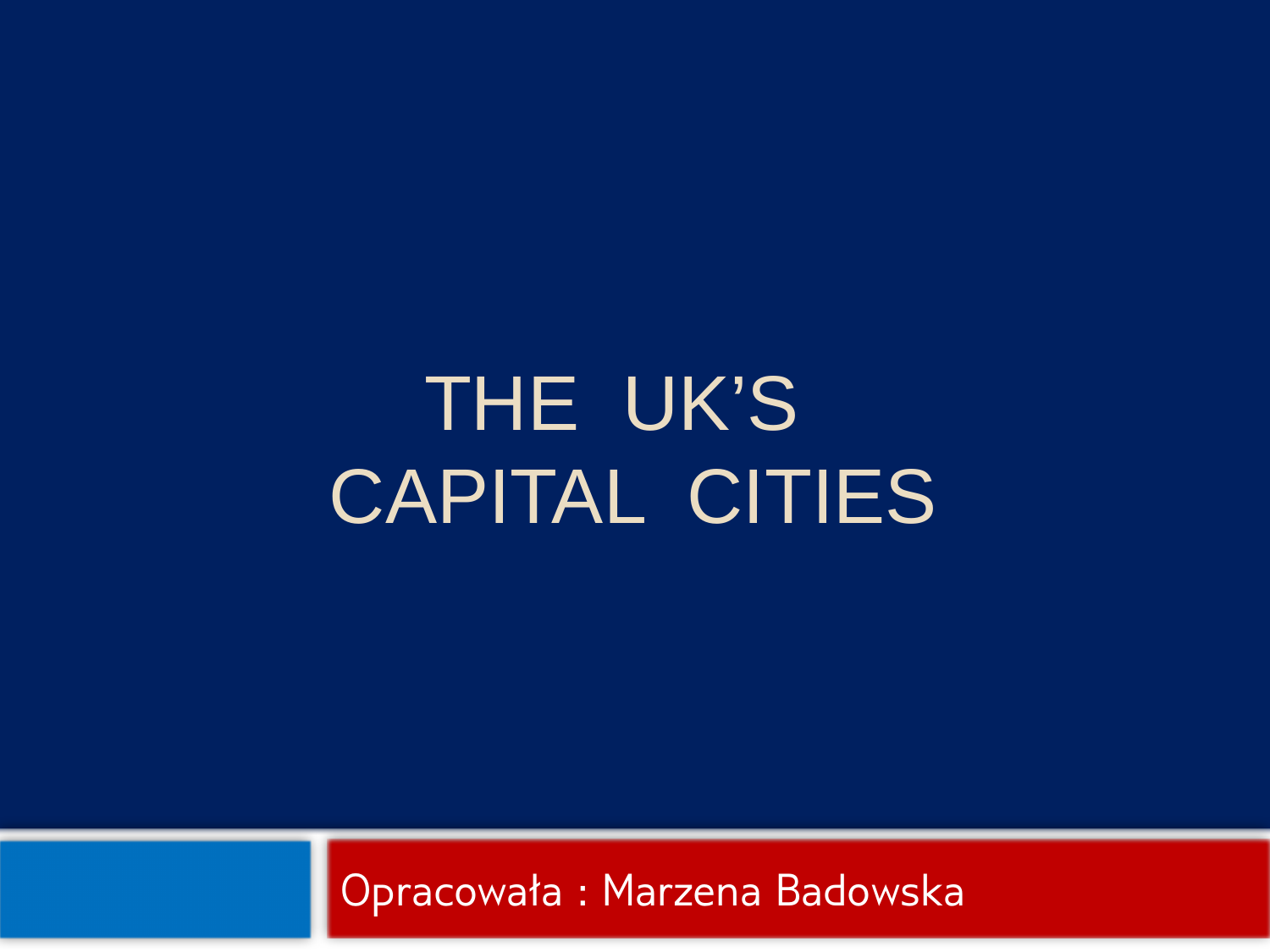

# THE  UK’S CAPITAL  CITIES
Opracowała : Marzena Badowska